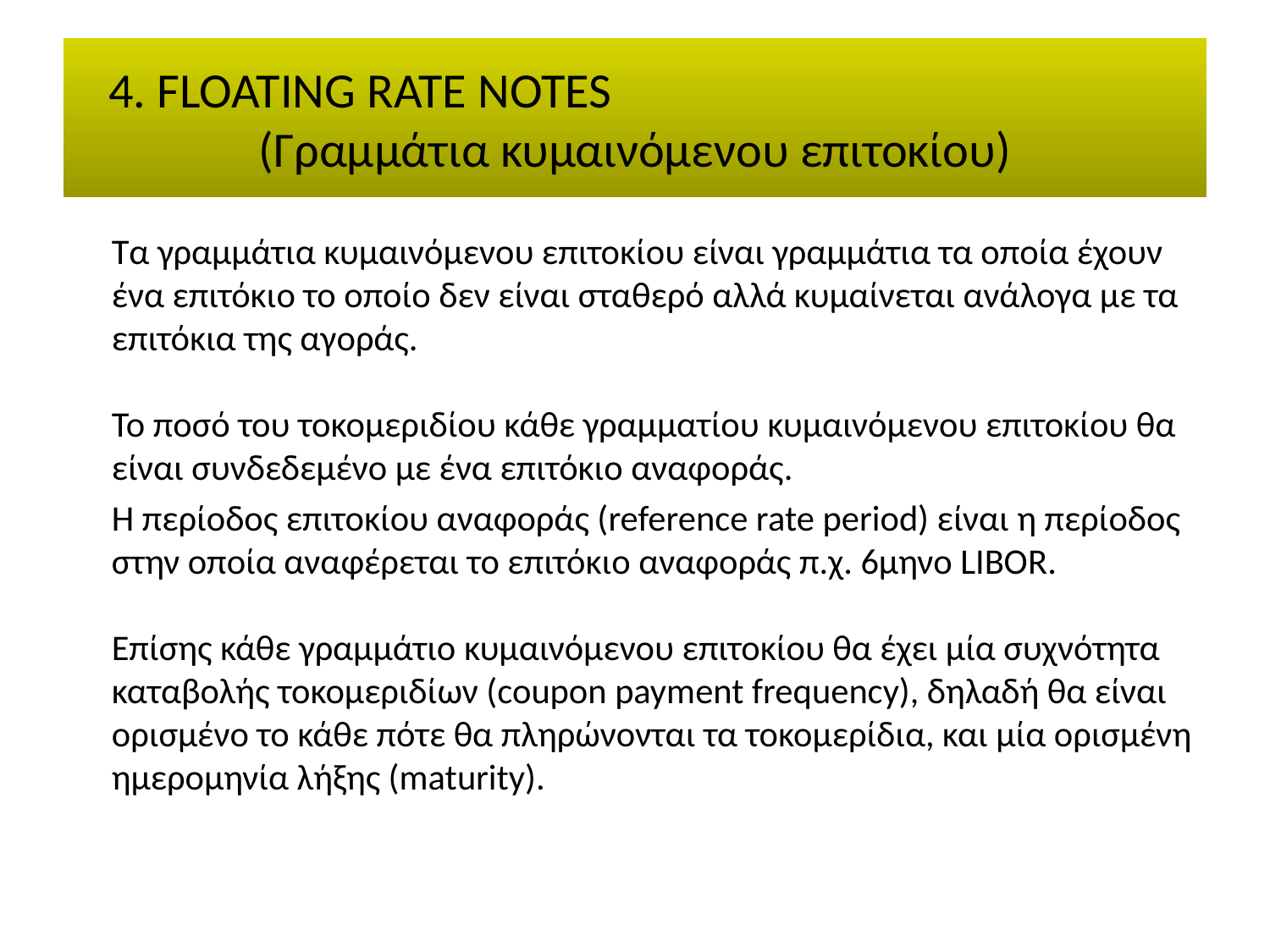

# 4. FLOATING RATE NOTES                                                  (Γραμμάτια κυμαινόμενου επιτοκίου)
	Τα γραμμάτια κυμαινόμενου επιτοκίου είναι γραμμάτια τα οποία έχουν ένα επιτόκιο το οποίο δεν είναι σταθερό αλλά κυμαίνεται ανάλογα με τα επιτόκια της αγοράς.
Το ποσό του τοκομεριδίου κάθε γραμματίου κυμαινόμενου επιτοκίου θα είναι συνδεδεμένο με ένα επιτόκιο αναφοράς.
	Η περίοδος επιτοκίου αναφοράς (reference rate period) είναι η περίοδος στην οποία αναφέρεται το επιτόκιο αναφοράς π.χ. 6μηνο LIBOR.
Επίσης κάθε γραμμάτιο κυμαινόμενου επιτοκίου θα έχει μία συχνότητα καταβολής τοκομεριδίων (coupon payment frequency), δηλαδή θα είναι ορισμένο το κάθε πότε θα πληρώνονται τα τοκομερίδια, και μία ορισμένη ημερομηνία λήξης (maturity).